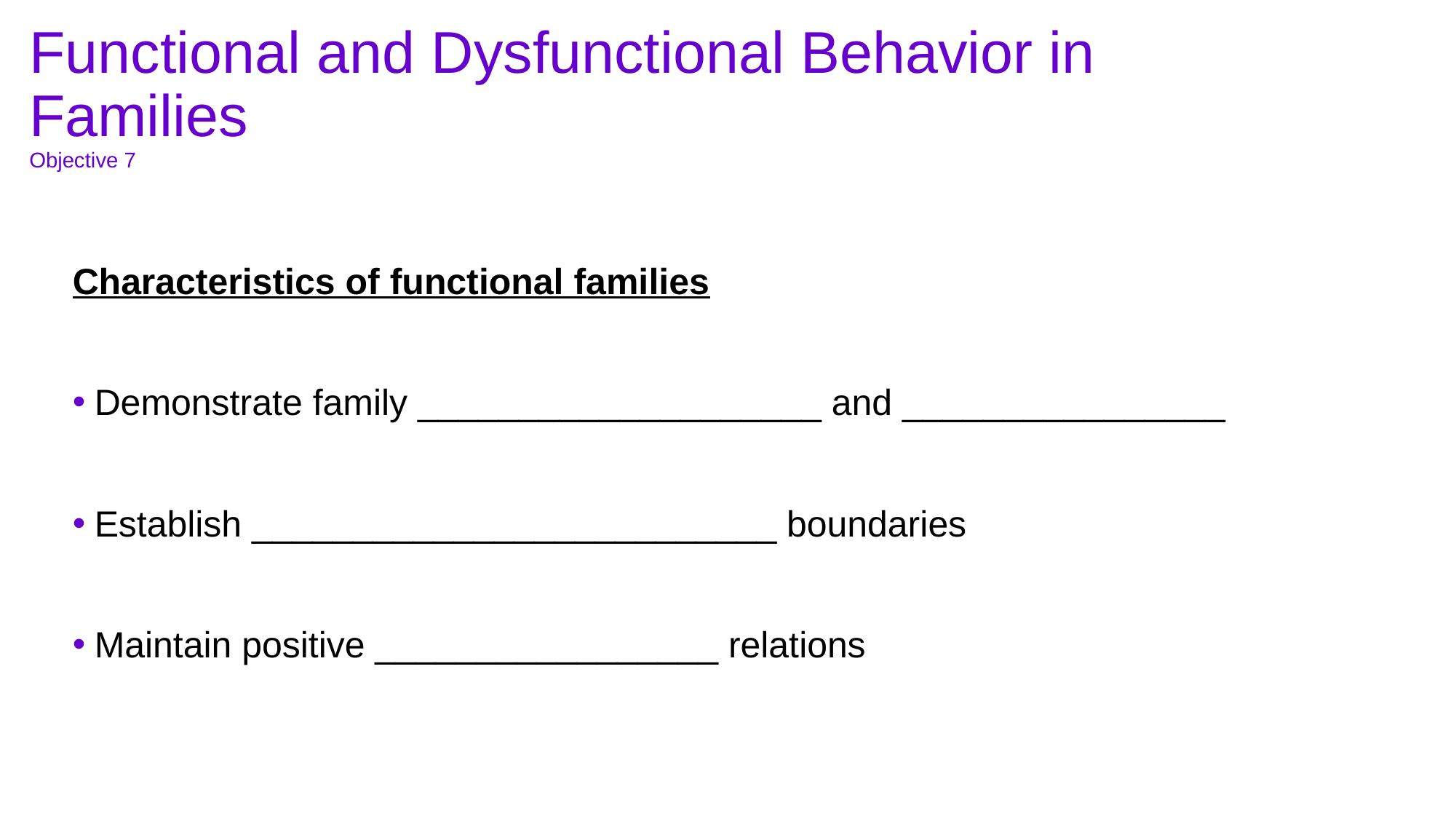

# Functional and Dysfunctional Behavior in Families Objective 7
Characteristics of functional families

Demonstrate family ____________________ and ________________

Establish __________________________ boundaries

Maintain positive _________________ relations